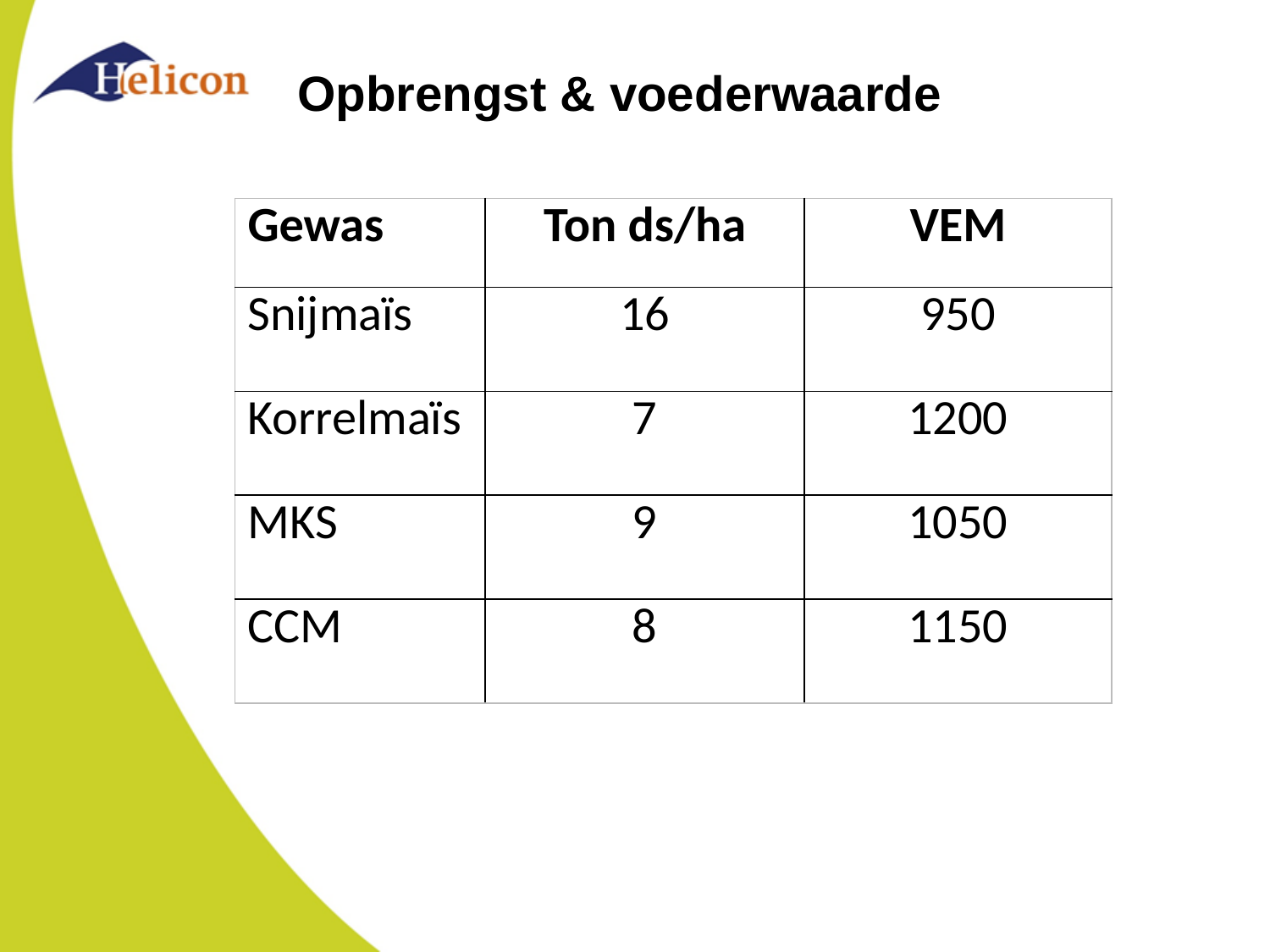

# Opbrengst & voederwaarde

| Gewas | Ton ds/ha | VEM |
| --- | --- | --- |
| Snijmaïs | 16 | 950 |
| Korrelmaïs | 7 | 1200 |
| MKS | 9 | 1050 |
| CCM | 8 | 1150 |